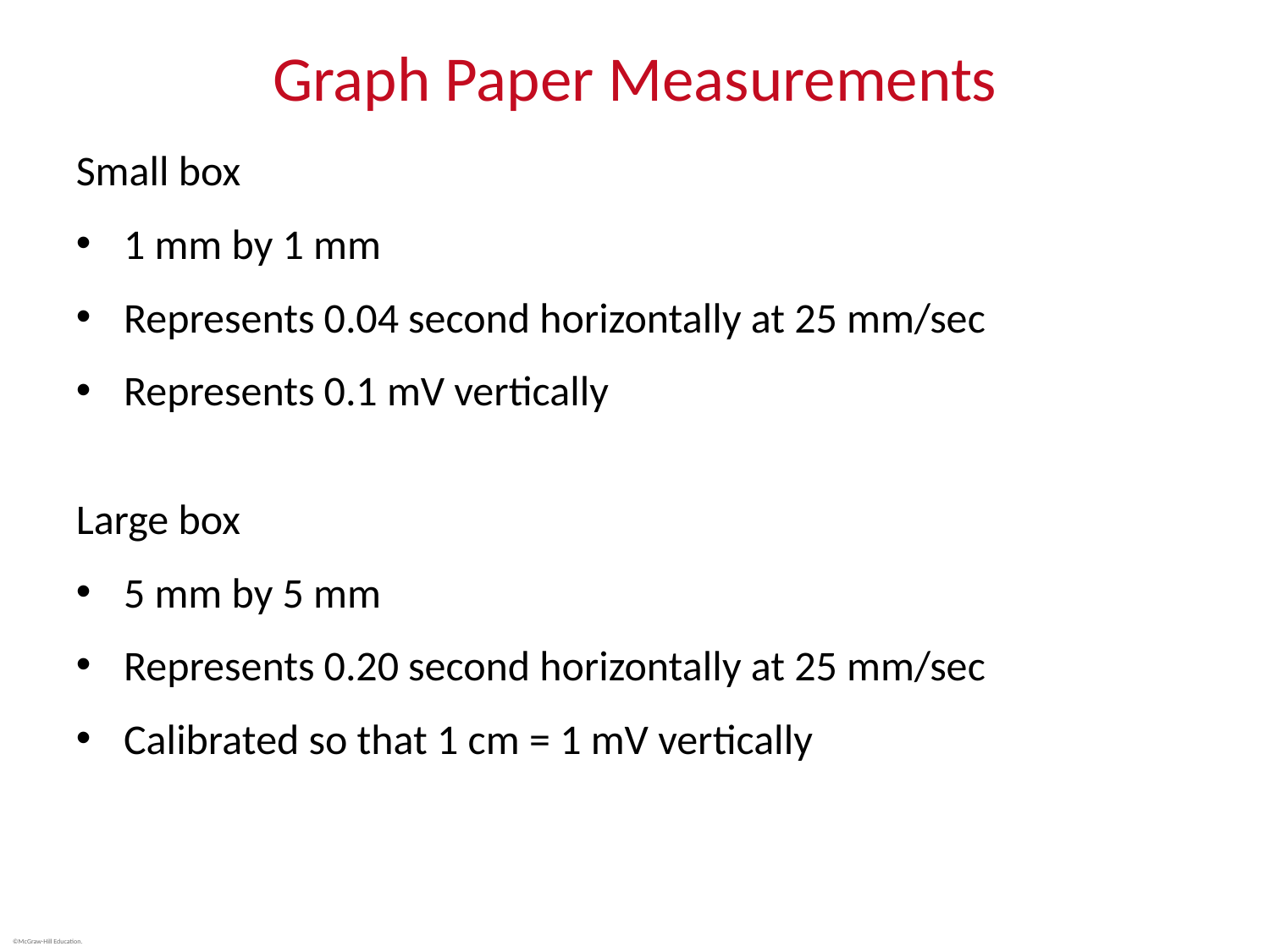

# Graph Paper Measurements
Small box
1 mm by 1 mm
Represents 0.04 second horizontally at 25 mm/sec
Represents 0.1 mV vertically
Large box
5 mm by 5 mm
Represents 0.20 second horizontally at 25 mm/sec
Calibrated so that 1 cm = 1 mV vertically